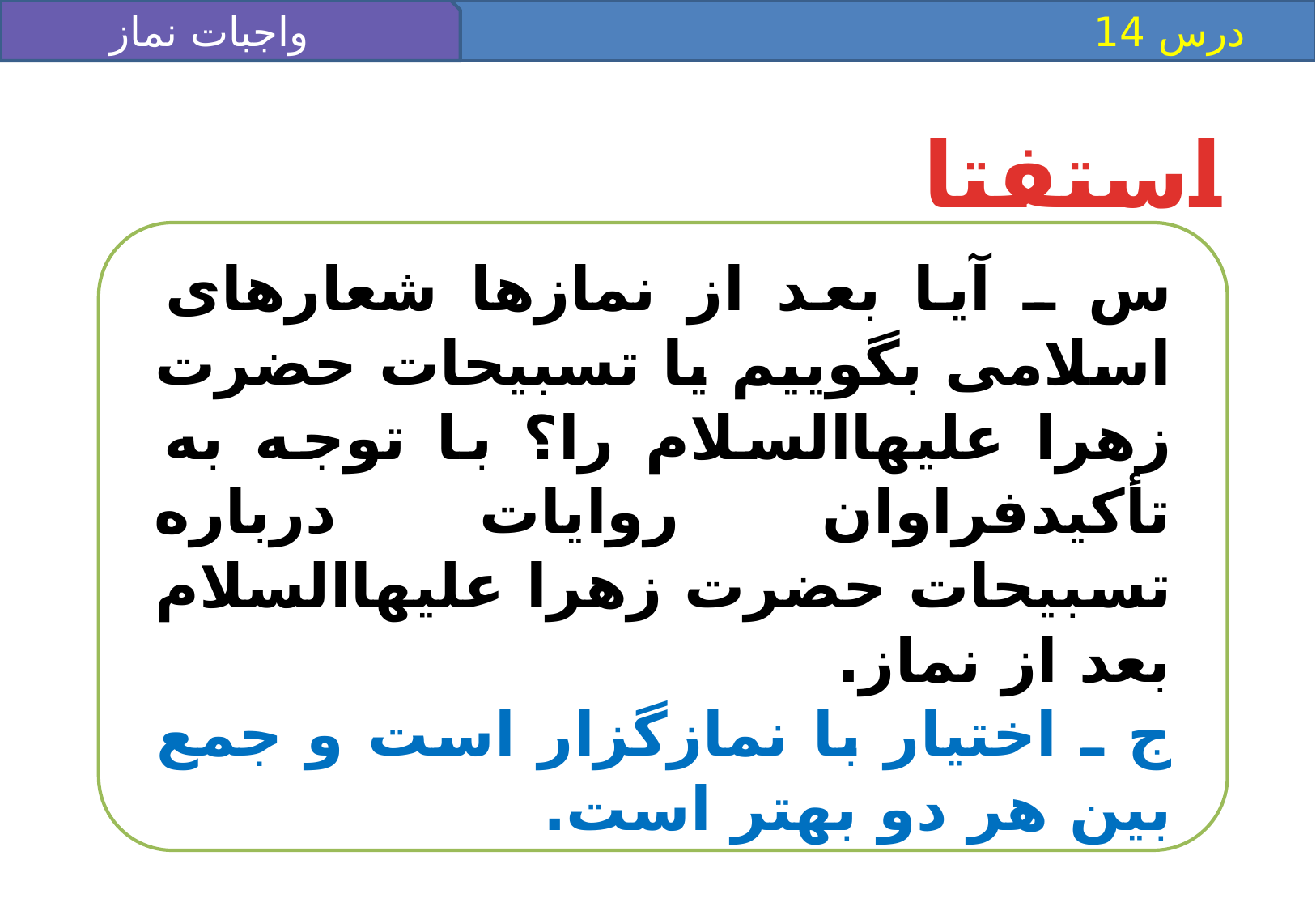

واجبات نماز 4
 درس 14
استفتا

س ـ آيا بعد از نمازها شعارهاى اسلامى بگوييم يا تسبيحات حضرت زهرا عليهاالسلام را؟ با توجه به تأكيدفراوان روايات درباره تسبيحات حضرت زهرا عليهاالسلام بعد از نماز.
ج ـ اختيار با نمازگزار است و جمع بين هر دو بهتر است.